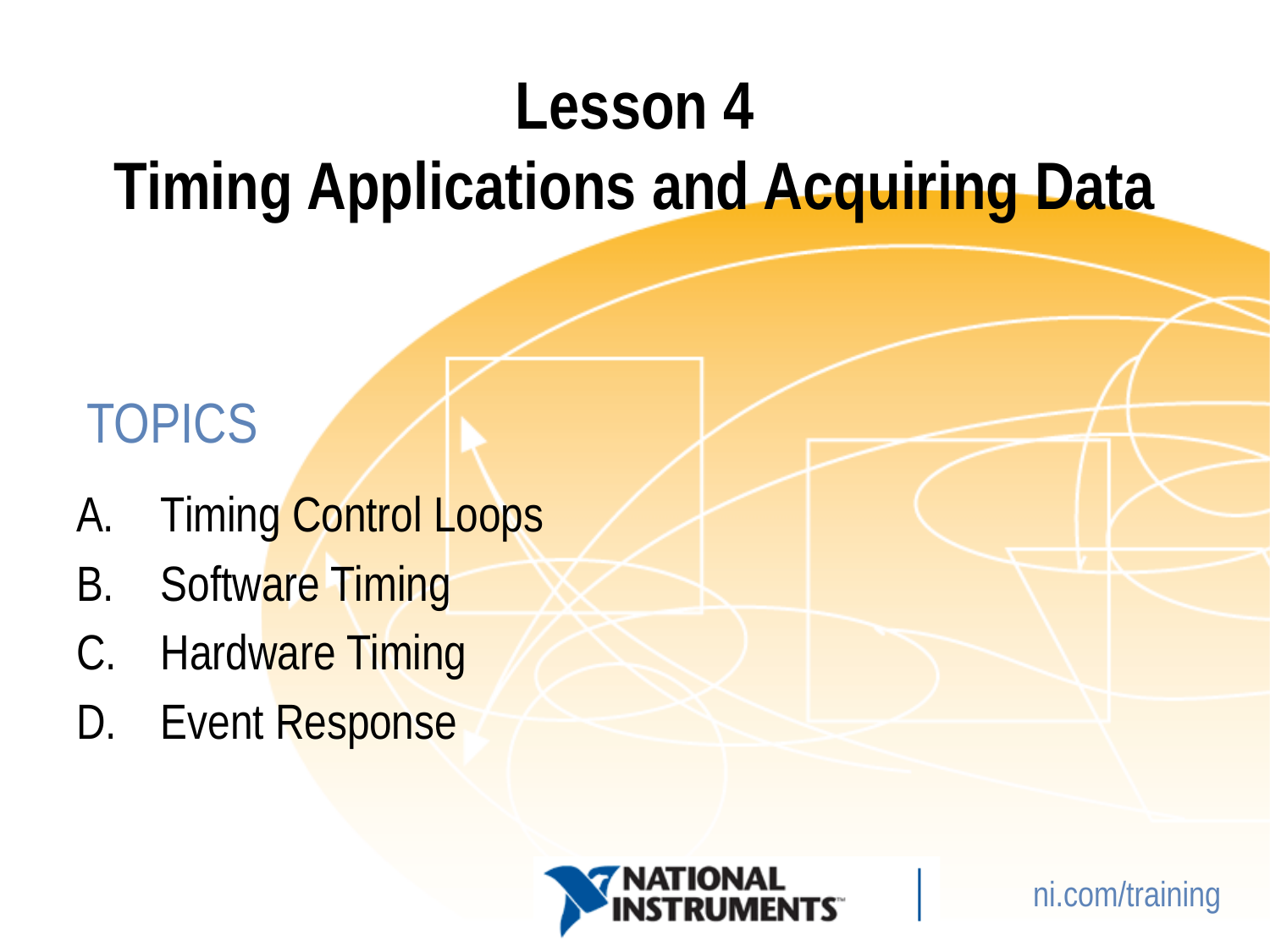

# Lesson 4 Timing Applications and Acquiring Data
Timing Control Loops
Software Timing
Hardware Timing
Event Response